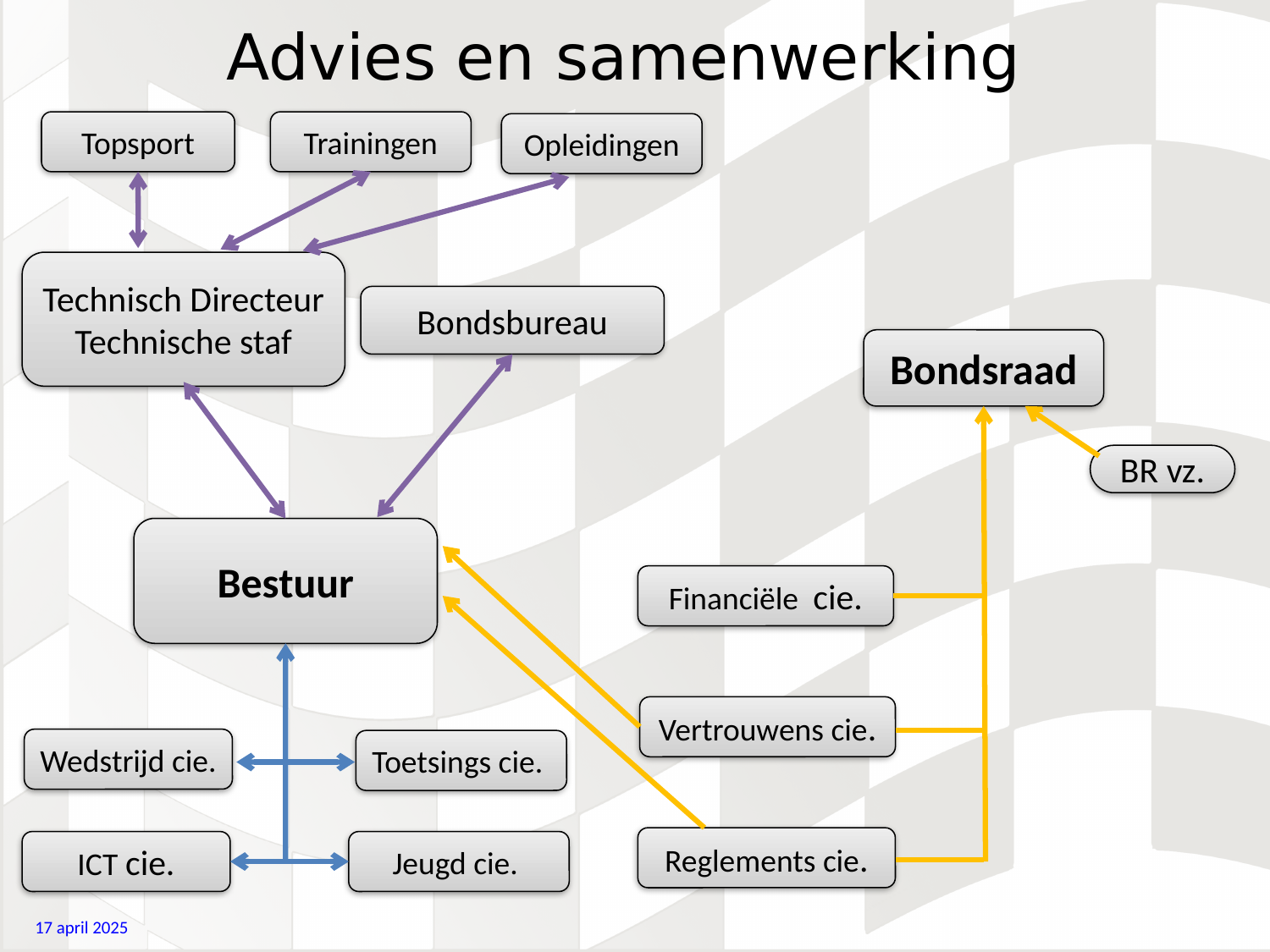

# Advies en samenwerking
Topsport
Trainingen
Opleidingen

Technisch Directeur Technische staf
Bondsbureau
Bondsraad
BR vz.
Bestuur
Financiële  cie.
Vertrouwens cie.
Wedstrijd cie.
Toetsings cie.
Reglements cie.
ICT cie.
Jeugd cie.
17 april 2025